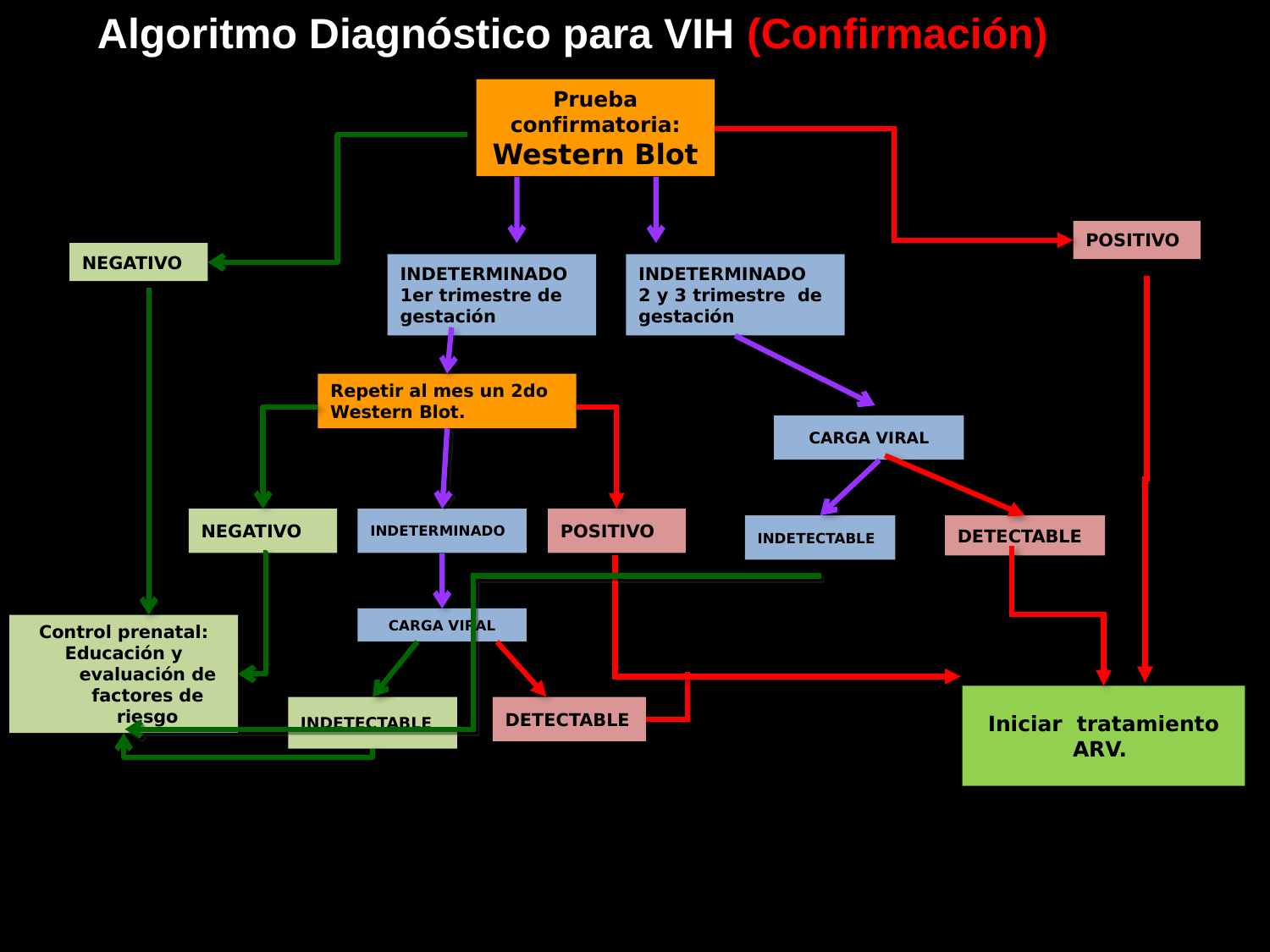

Algoritmo Diagnóstico para VIH (Confirmación)

Prueba confirmatoria: Western Blot

POSITIVO
NEGATIVO
INDETERMINADO
1er trimestre de gestación
INDETERMINADO
2 y 3 trimestre  de gestación

Repetir al mes un 2do Western Blot.
CARGA VIRAL
NEGATIVO
INDETERMINADO
POSITIVO
INDETECTABLE
DETECTABLE
CARGA VIRAL

Control prenatal:
Educación y evaluación de factores de riesgo
Iniciar  tratamiento ARV.
INDETECTABLE
DETECTABLE